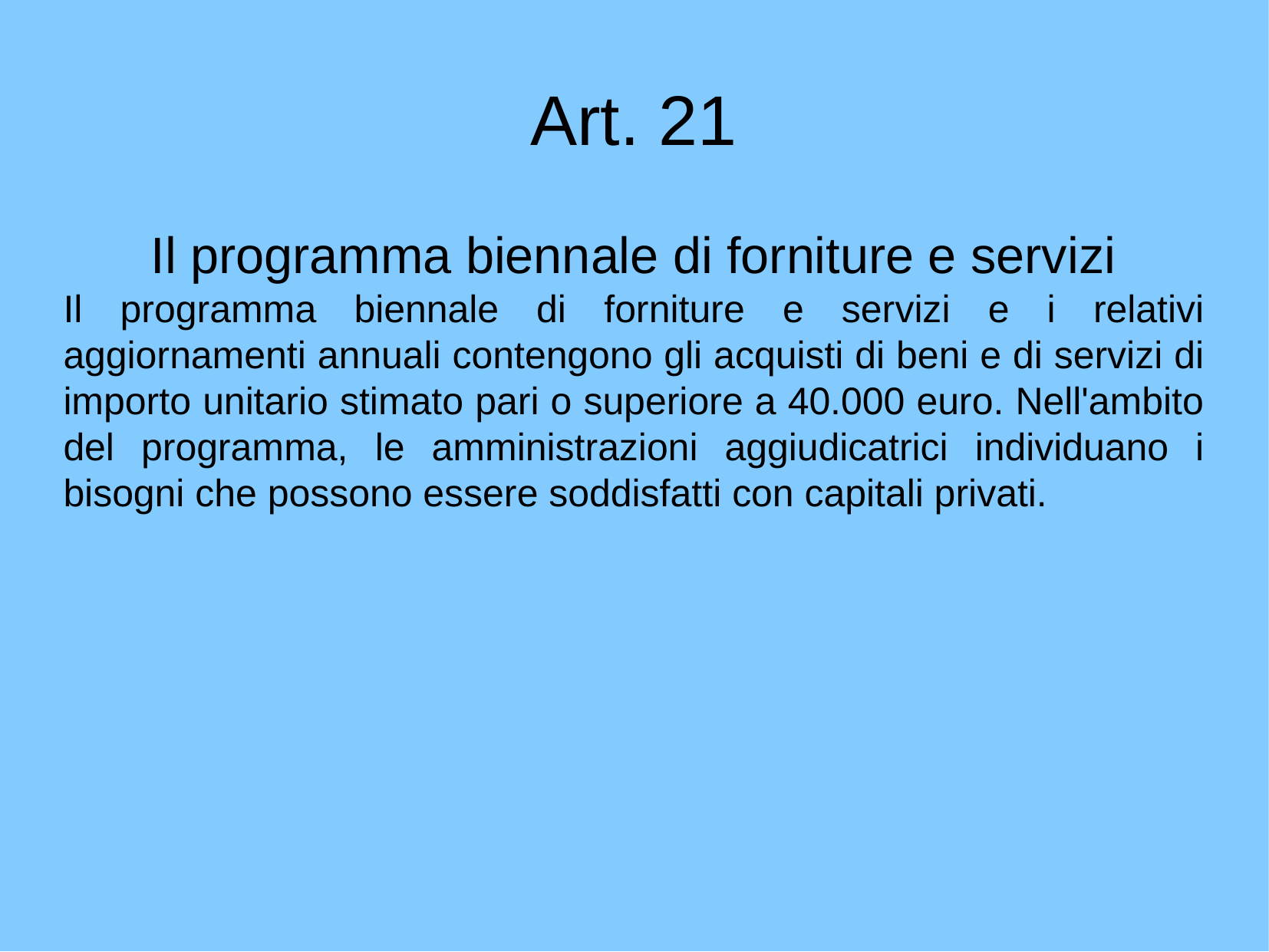

Art. 21
Il programma biennale di forniture e servizi
Il programma biennale di forniture e servizi e i relativi aggiornamenti annuali contengono gli acquisti di beni e di servizi di importo unitario stimato pari o superiore a 40.000 euro. Nell'ambito del programma, le amministrazioni aggiudicatrici individuano i bisogni che possono essere soddisfatti con capitali privati.